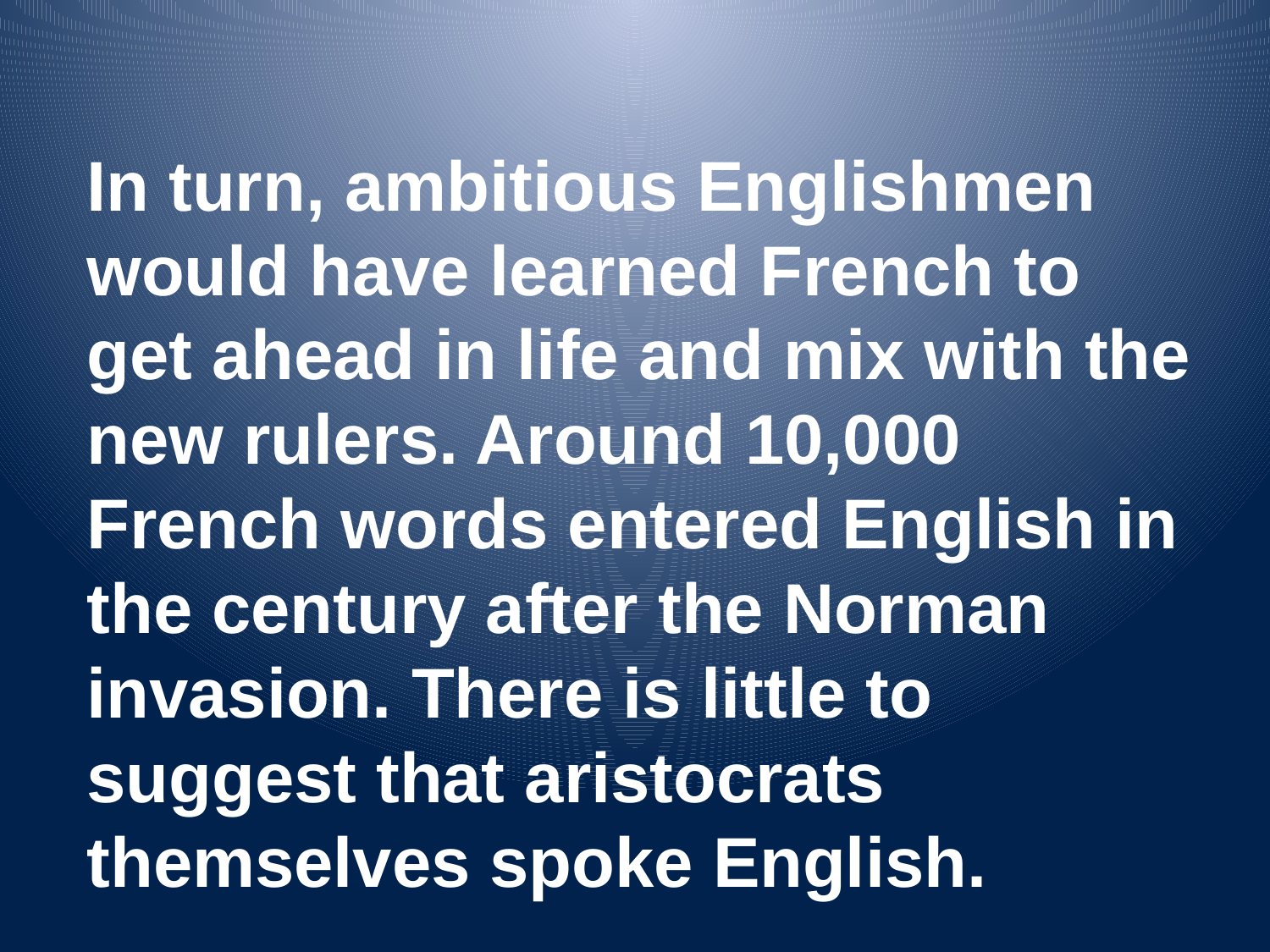

In turn, ambitious Englishmen would have learned French to get ahead in life and mix with the new rulers. Around 10,000 French words entered English in the century after the Norman invasion. There is little to suggest that aristocrats themselves spoke English.